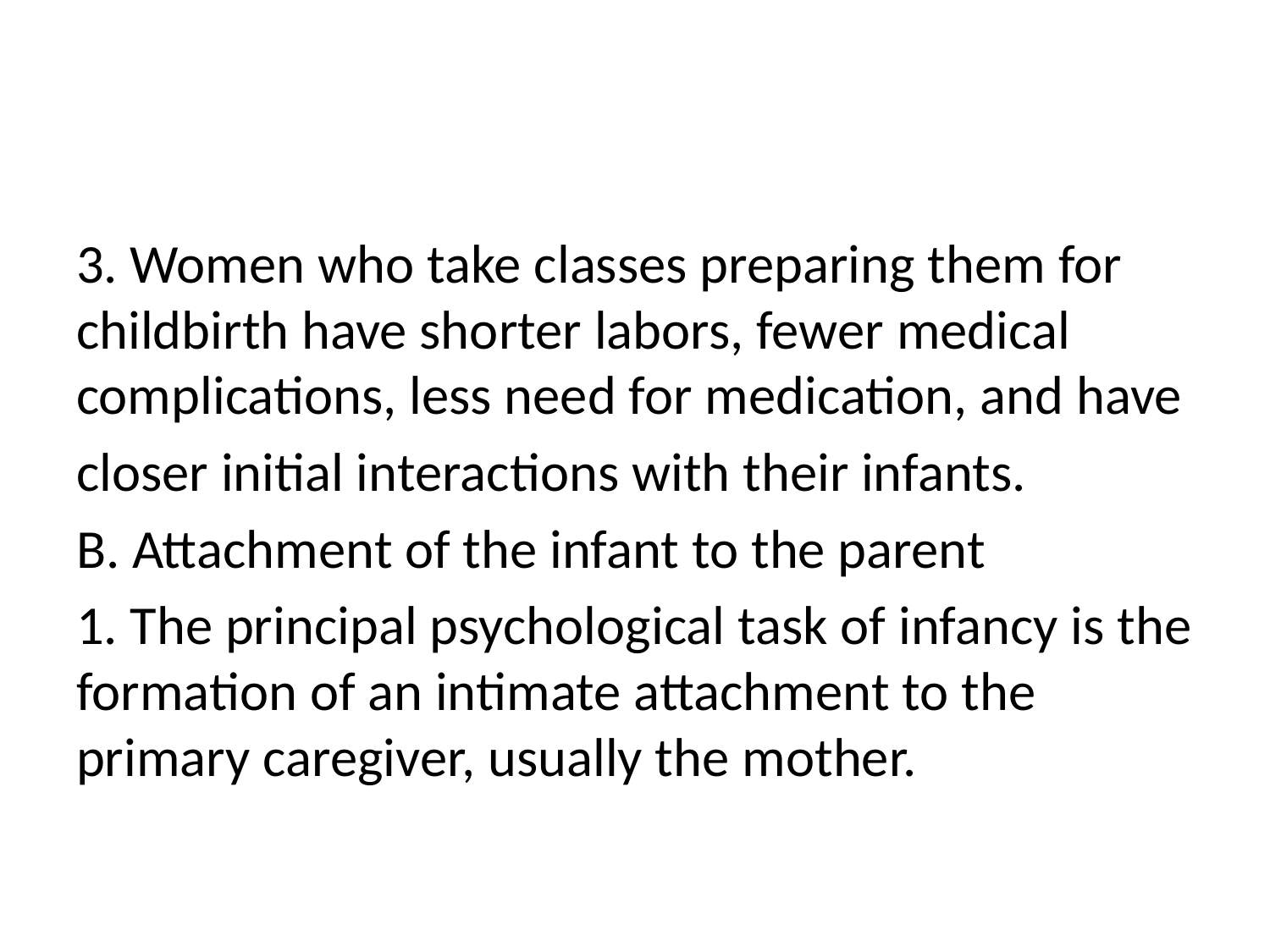

#
3. Women who take classes preparing them for childbirth have shorter labors, fewer medical complications, less need for medication, and have
closer initial interactions with their infants.
B. Attachment of the infant to the parent
1. The principal psychological task of infancy is the formation of an intimate attachment to the primary caregiver, usually the mother.